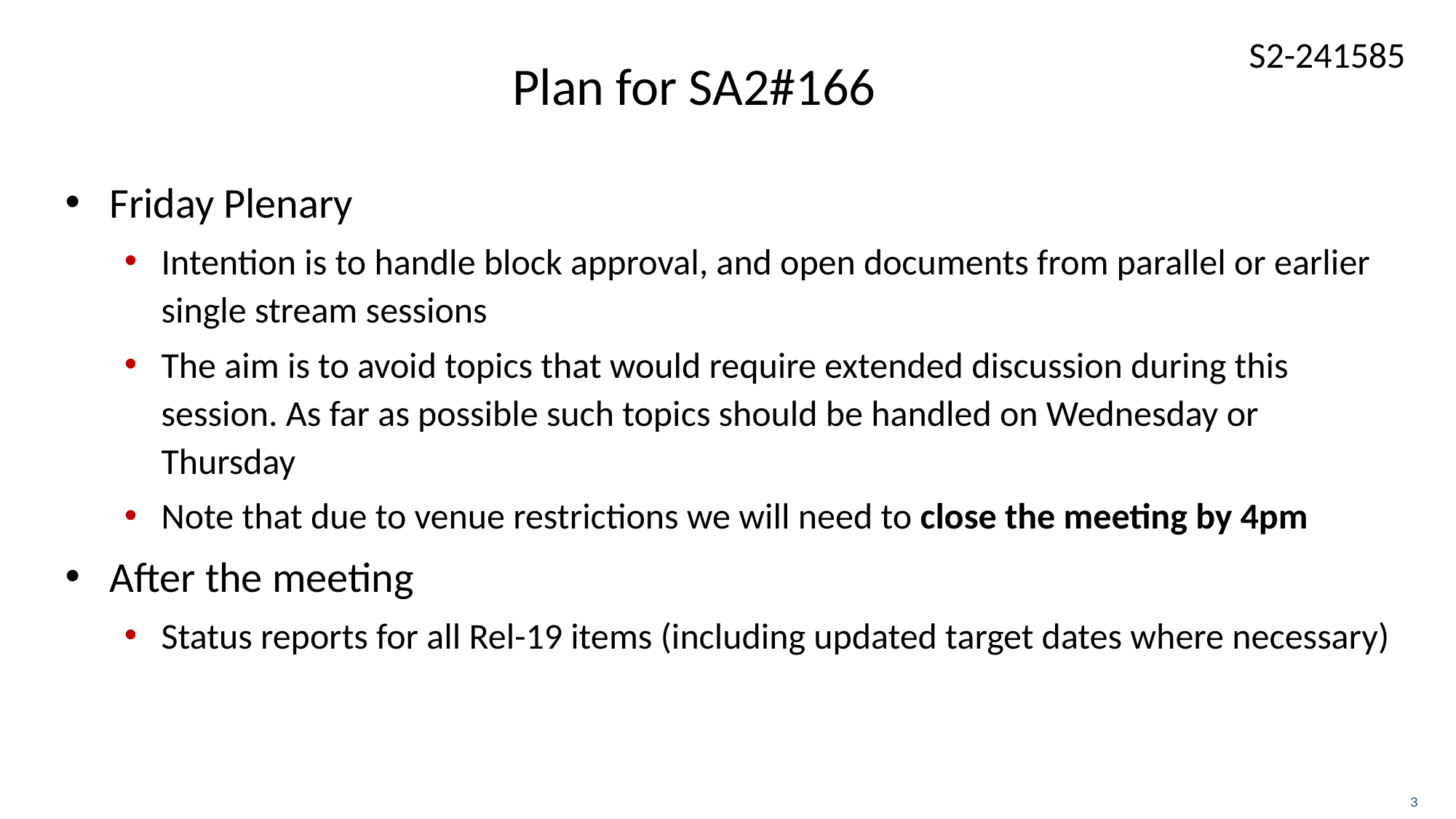

# Plan for SA2#166
Friday Plenary
Intention is to handle block approval, and open documents from parallel or earlier single stream sessions
The aim is to avoid topics that would require extended discussion during this session. As far as possible such topics should be handled on Wednesday or Thursday
Note that due to venue restrictions we will need to close the meeting by 4pm
After the meeting
Status reports for all Rel-19 items (including updated target dates where necessary)